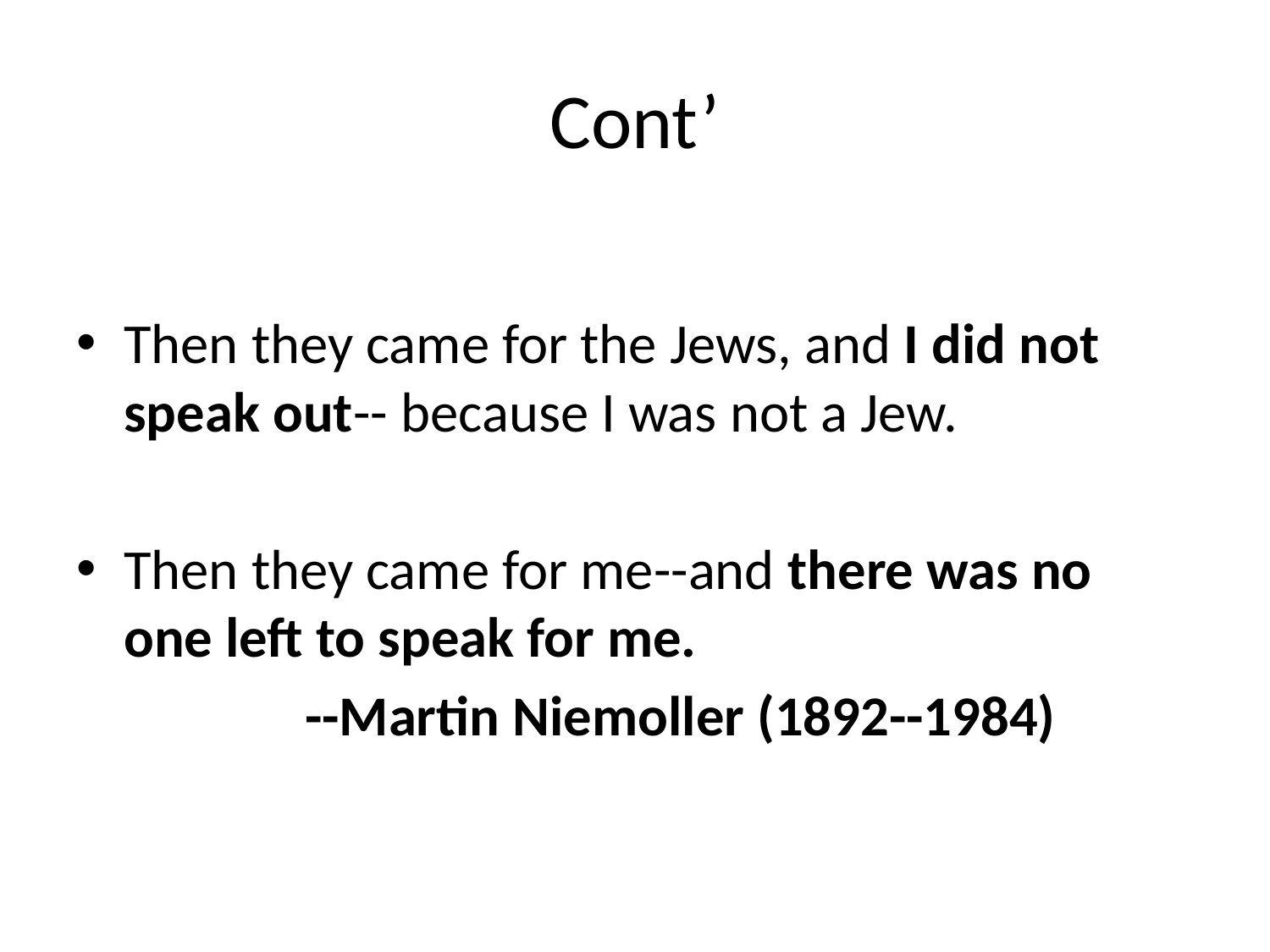

# Cont’

Then they came for the Jews, and I did not speak out-- because I was not a Jew.

Then they came for me--and there was no one left to speak for me.
                  --Martin Niemoller (1892--1984)